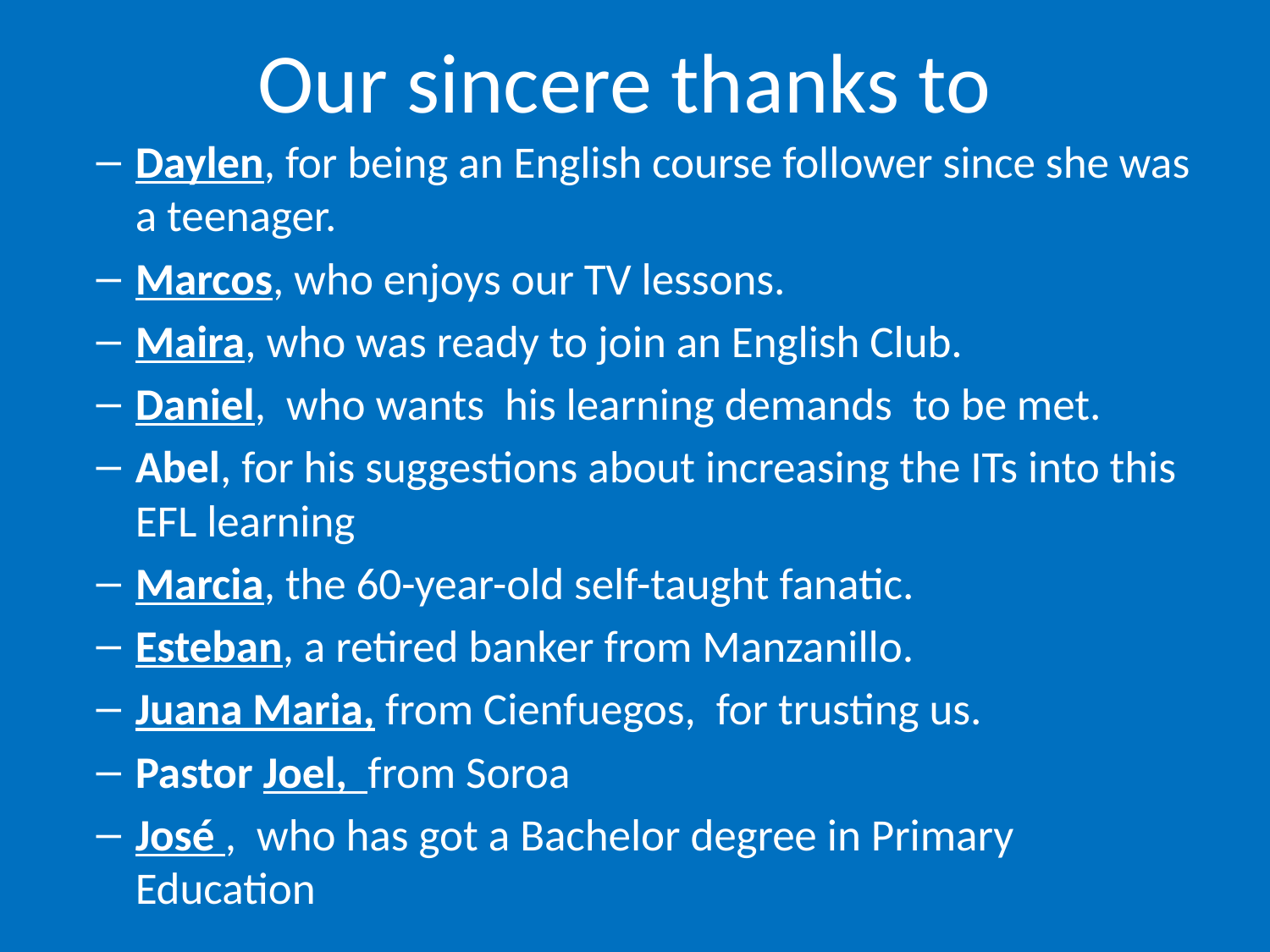

# Our sincere thanks to
Daylen, for being an English course follower since she was a teenager.
Marcos, who enjoys our TV lessons.
Maira, who was ready to join an English Club.
Daniel,  who wants  his learning demands  to be met.
Abel, for his suggestions about increasing the ITs into this EFL learning
Marcia, the 60-year-old self-taught fanatic.
Esteban, a retired banker from Manzanillo.
Juana Maria, from Cienfuegos,  for trusting us.
Pastor Joel,  from Soroa
José ,  who has got a Bachelor degree in Primary Education